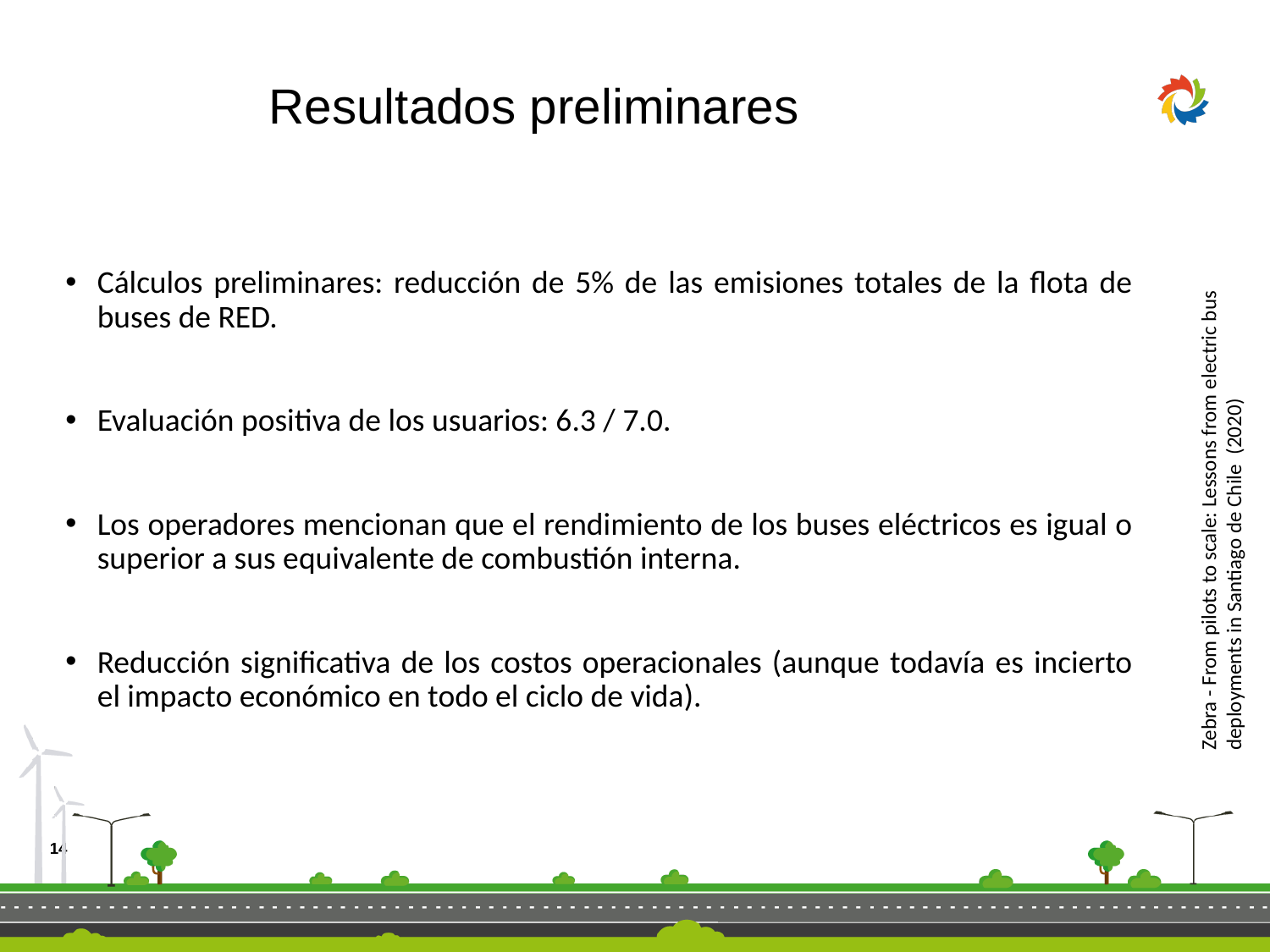

Resultados preliminares

Cálculos preliminares: reducción de 5% de las emisiones totales de la flota de buses de RED.

Evaluación positiva de los usuarios: 6.3 / 7.0.

Los operadores mencionan que el rendimiento de los buses eléctricos es igual o superior a sus equivalente de combustión interna.

Reducción significativa de los costos operacionales (aunque todavía es incierto el impacto económico en todo el ciclo de vida).

Zebra - From pilots to scale: Lessons from electric bus deployments in Santiago de Chile  (2020)